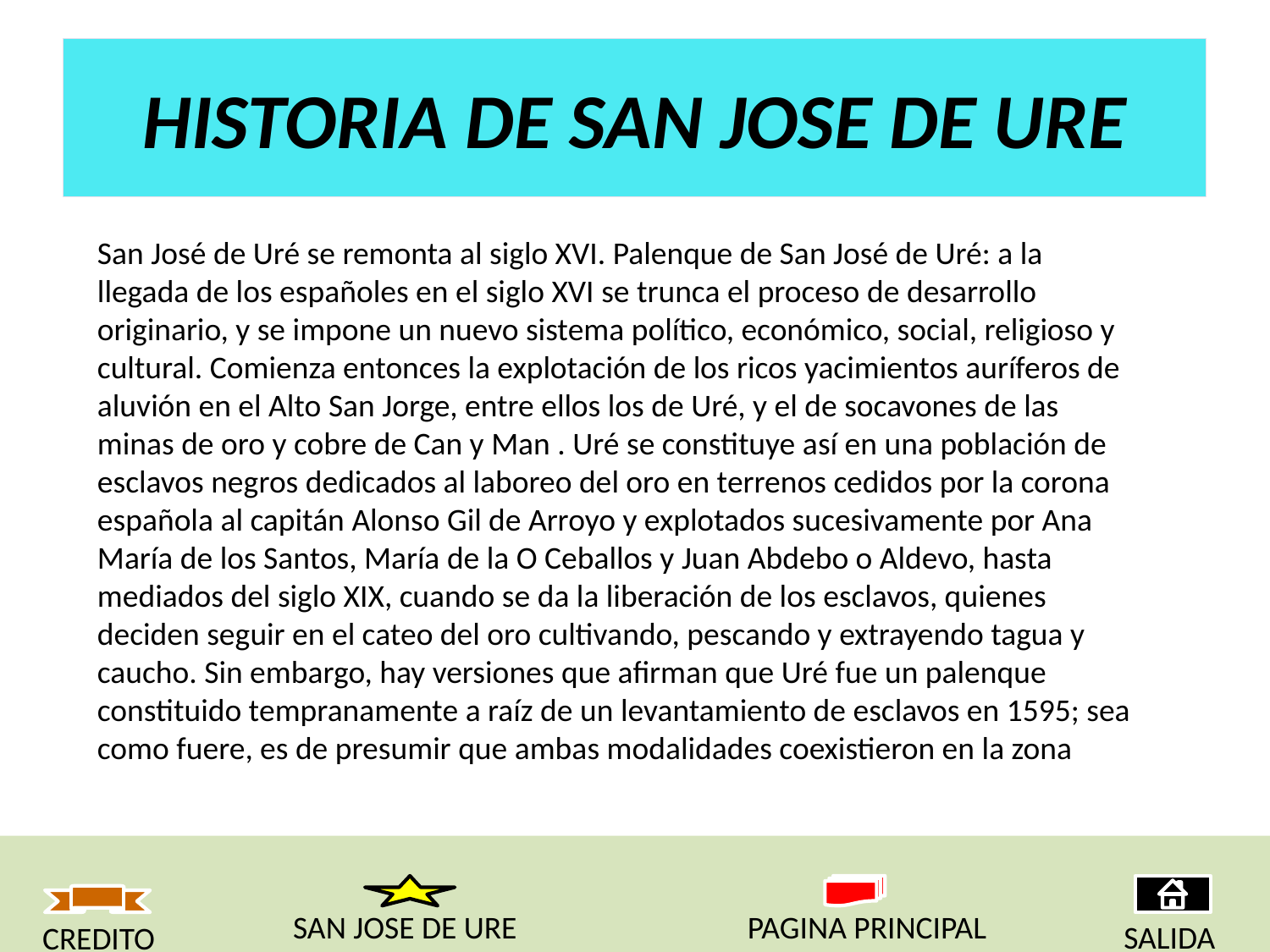

#
HISTORIA DE SAN JOSE DE URE
San José de Uré se remonta al siglo XVI. Palenque de San José de Uré: a la llegada de los españoles en el siglo XVI se trunca el proceso de desarrollo originario, y se impone un nuevo sistema político, económico, social, religioso y cultural. Comienza entonces la explotación de los ricos yacimientos auríferos de aluvión en el Alto San Jorge, entre ellos los de Uré, y el de socavones de las minas de oro y cobre de Can y Man . Uré se constituye así en una población de esclavos negros dedicados al laboreo del oro en terrenos cedidos por la corona española al capitán Alonso Gil de Arroyo y explotados sucesivamente por Ana María de los Santos, María de la O Ceballos y Juan Abdebo o Aldevo, hasta mediados del siglo XIX, cuando se da la liberación de los esclavos, quienes deciden seguir en el cateo del oro cultivando, pescando y extrayendo tagua y caucho. Sin embargo, hay versiones que afirman que Uré fue un palenque constituido tempranamente a raíz de un levantamiento de esclavos en 1595; sea como fuere, es de presumir que ambas modalidades coexistieron en la zona

SAN JOSE DE URE
PAGINA PRINCIPAL
SALIDA
CREDITO